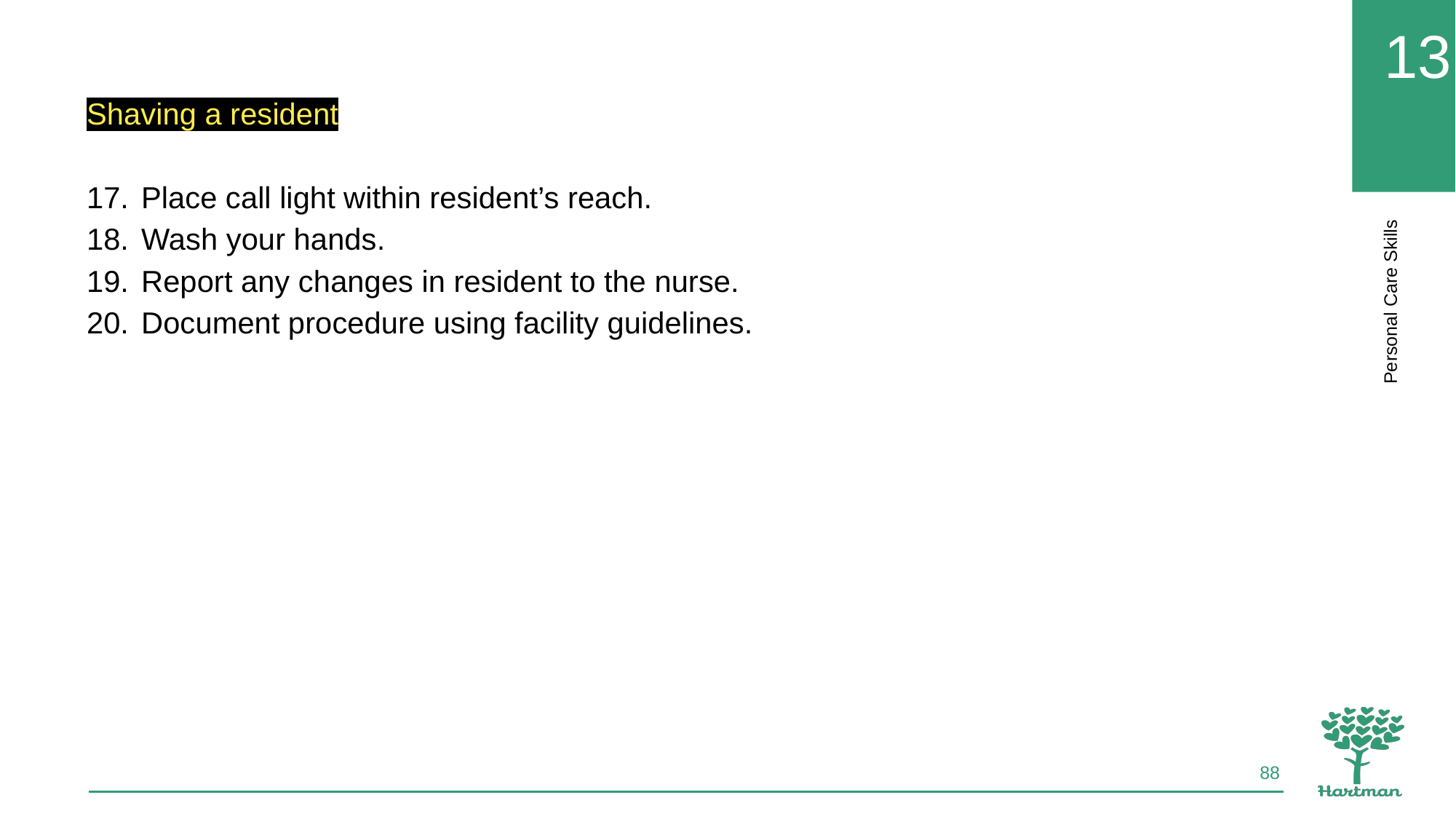

Shaving a resident

Place call light within resident’s reach.
Wash your hands.
Report any changes in resident to the nurse.
Document procedure using facility guidelines.

88